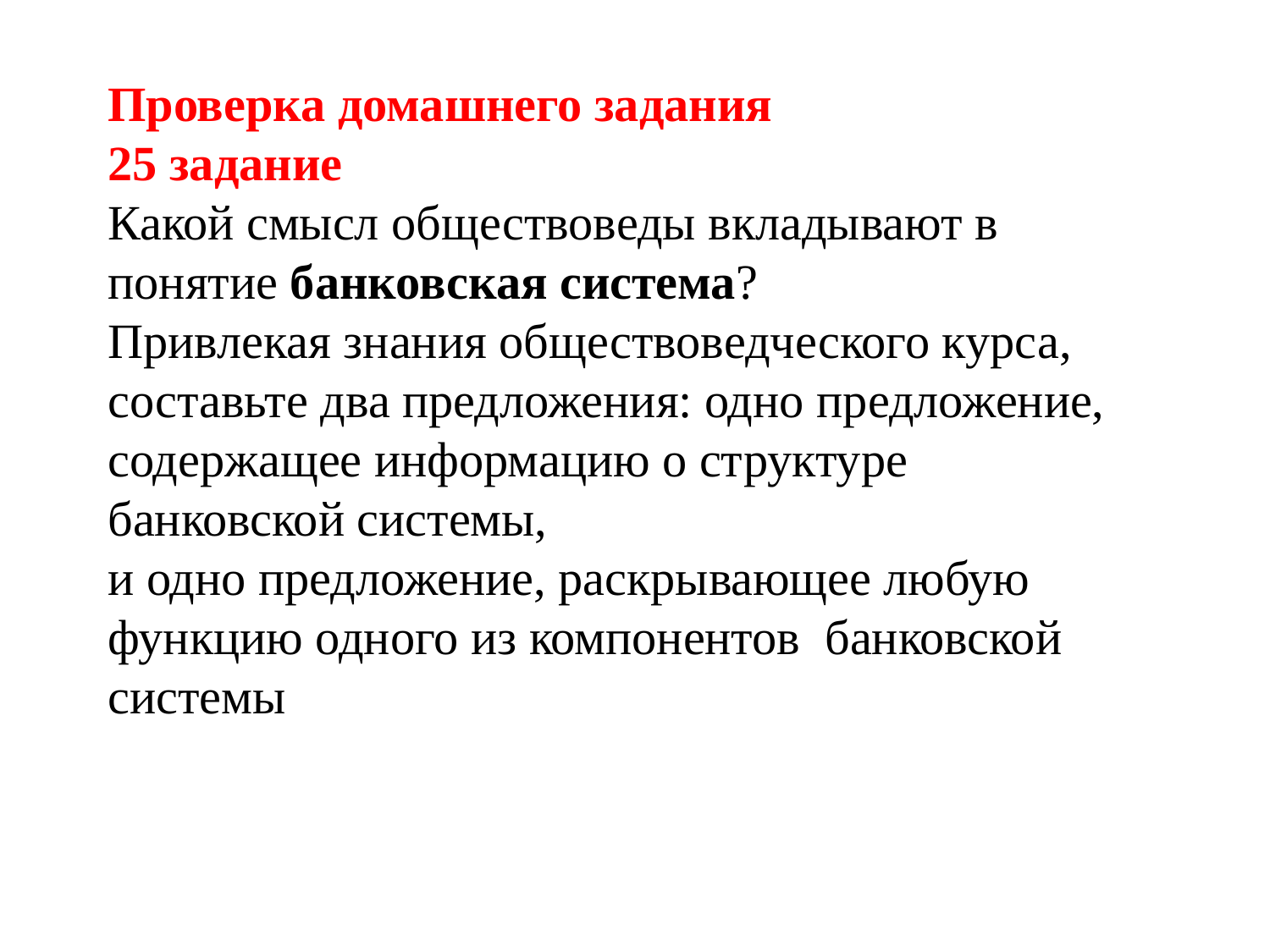

# Проверка домашнего задания 25 задание Какой смысл обществоведы вкладывают в понятие банковская система? Привлекая знания обществоведческого курса, составьте два предложения: одно предложение, содержащее информацию о структуре  банковской системы, и одно предложение, раскрывающее любую функцию одного из компонентов  банковской системы